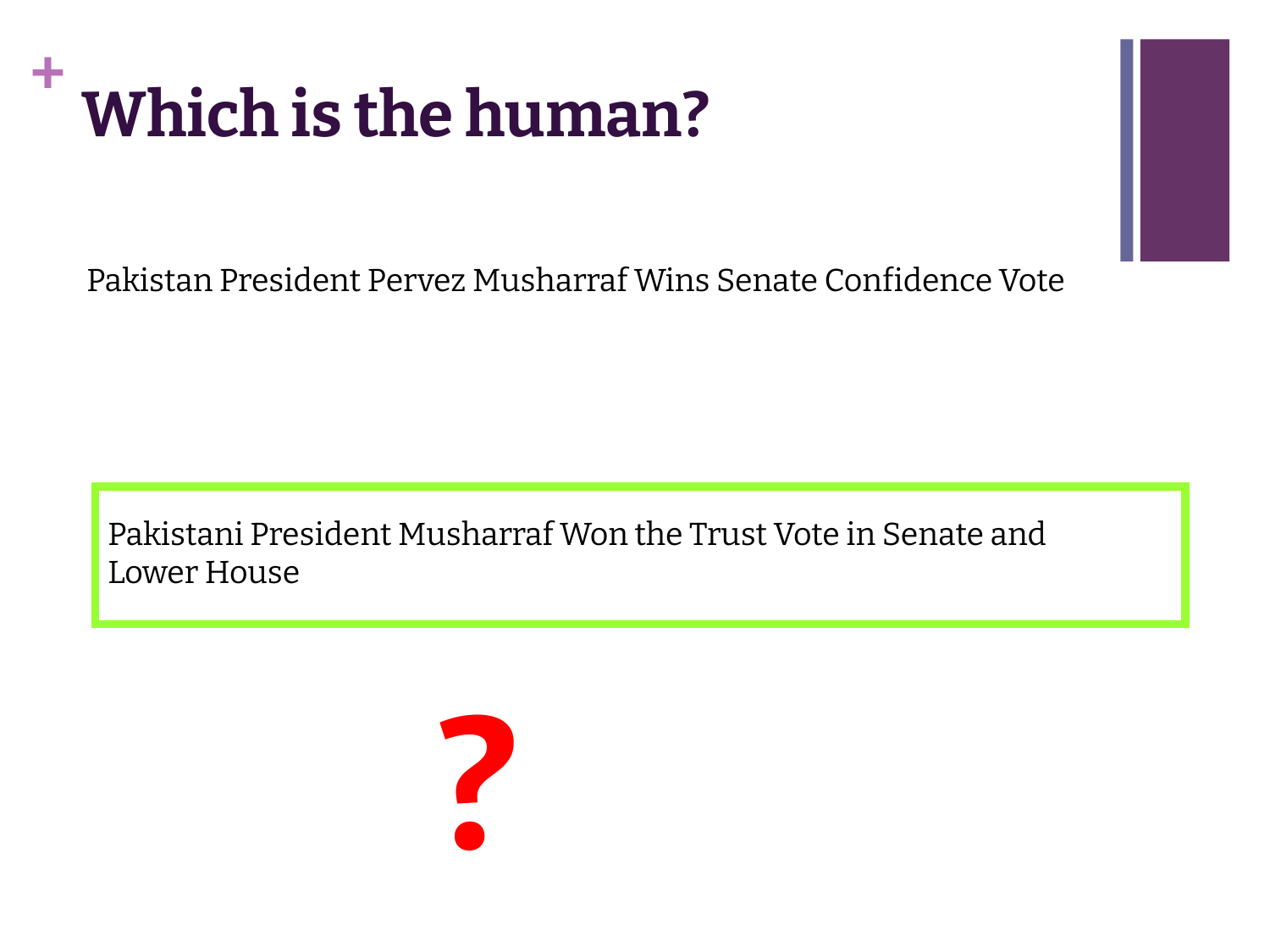

# Which is the human?
Pakistan President Pervez Musharraf Wins Senate Confidence Vote

Pakistani President Musharraf Won the Trust Vote in Senate and Lower House

?